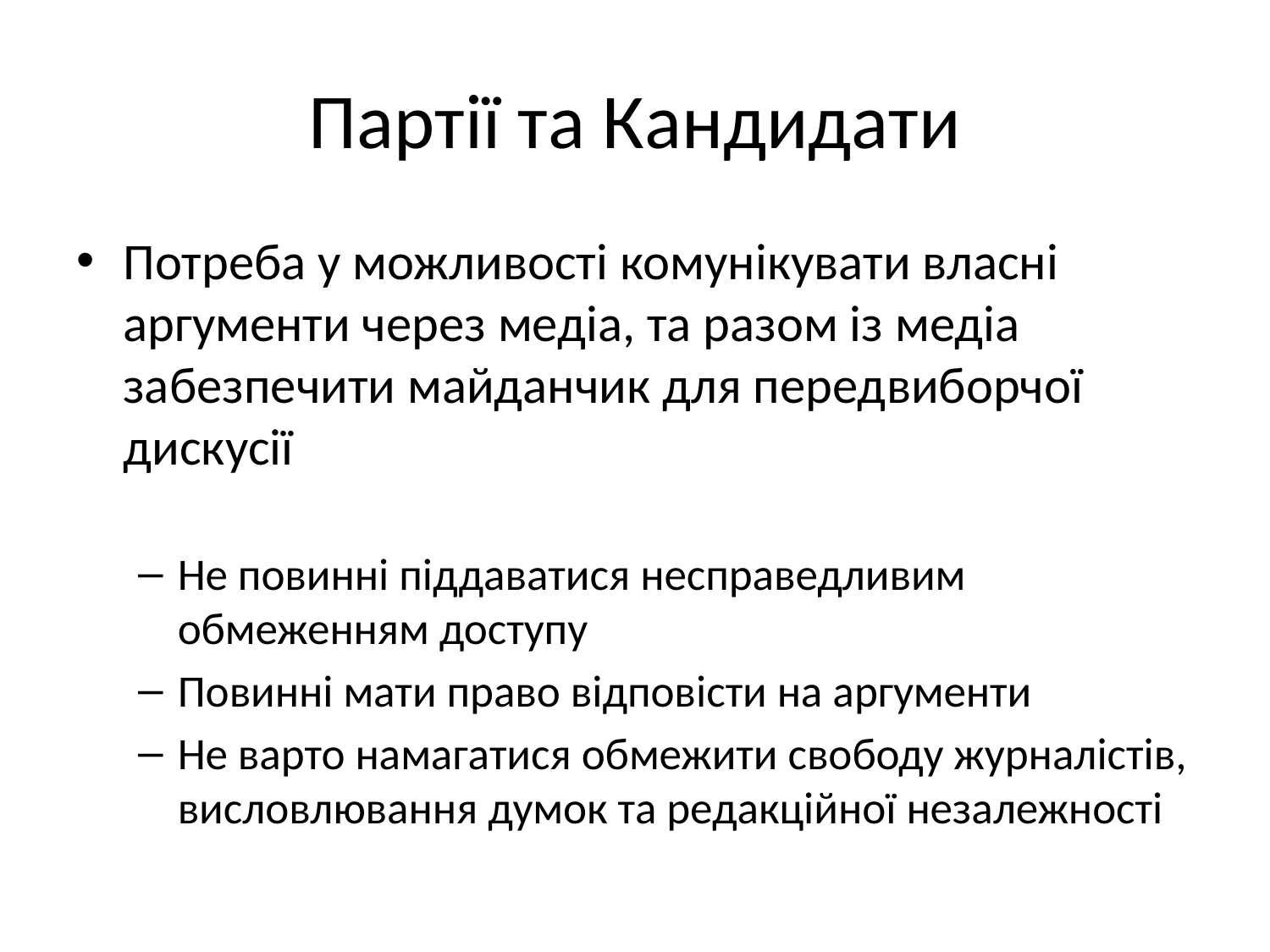

# Партії та Кандидати
Потреба у можливості комунікувати власні аргументи через медіа, та разом із медіа забезпечити майданчик для передвиборчої дискусії
Не повинні піддаватися несправедливим обмеженням доступу
Повинні мати право відповісти на аргументи
Не варто намагатися обмежити свободу журналістів, висловлювання думок та редакційної незалежності